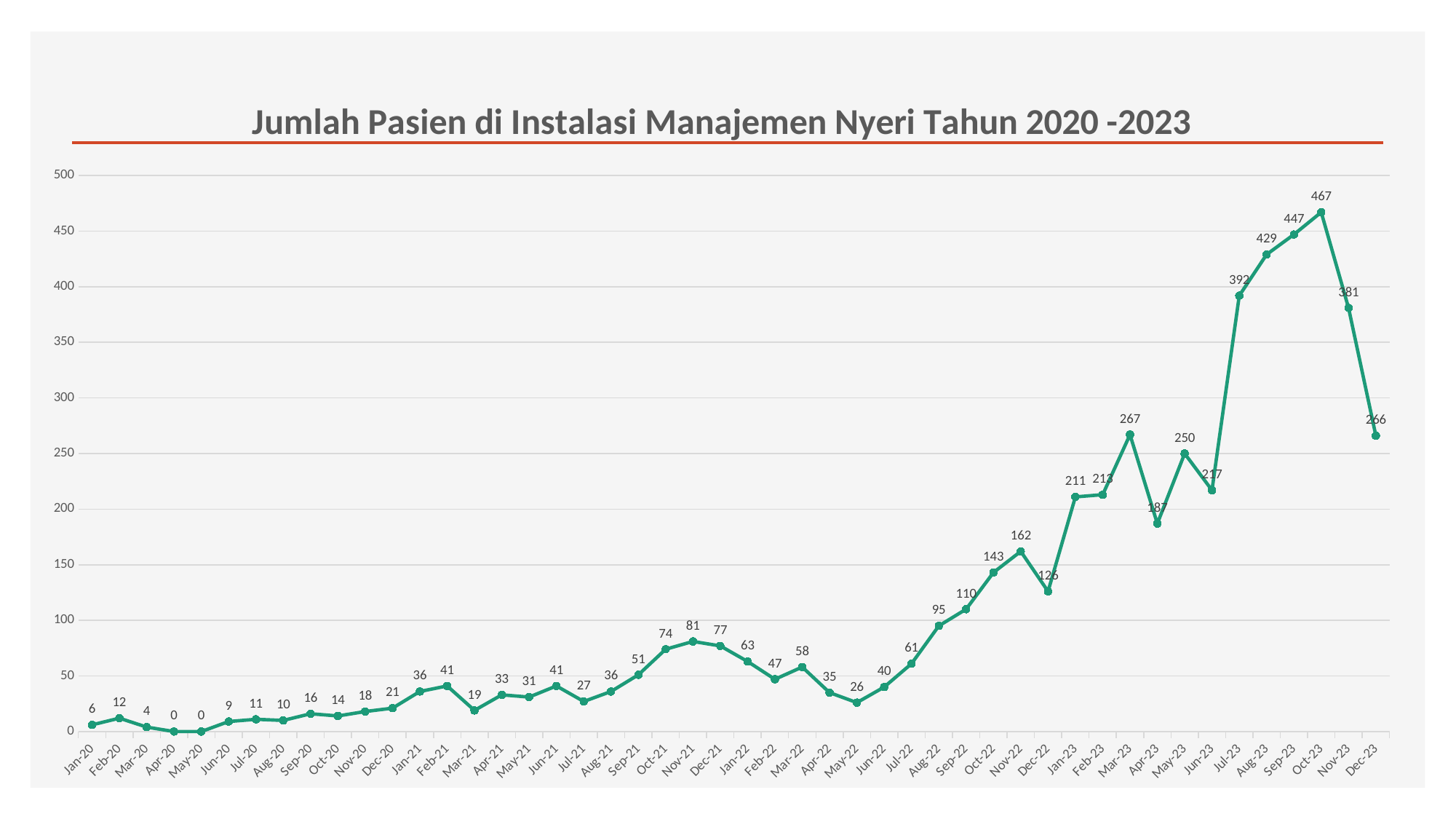

### Chart: Jumlah Pasien di Instalasi Manajemen Nyeri Tahun 2020 -2023

| Category | JUMLAH
TOTAL BPC |
|---|---|
| 43831 | 6.0 |
| 43862 | 12.0 |
| 43891 | 4.0 |
| 43922 | 0.0 |
| 43952 | 0.0 |
| 43983 | 9.0 |
| 44013 | 11.0 |
| 44044 | 10.0 |
| 44075 | 16.0 |
| 44105 | 14.0 |
| 44136 | 18.0 |
| 44166 | 21.0 |
| 44197 | 36.0 |
| 44228 | 41.0 |
| 44256 | 19.0 |
| 44287 | 33.0 |
| 44317 | 31.0 |
| 44348 | 41.0 |
| 44378 | 27.0 |
| 44409 | 36.0 |
| 44440 | 51.0 |
| 44470 | 74.0 |
| 44501 | 81.0 |
| 44531 | 77.0 |
| 44562 | 63.0 |
| 44593 | 47.0 |
| 44621 | 58.0 |
| 44652 | 35.0 |
| 44682 | 26.0 |
| 44713 | 40.0 |
| 44743 | 61.0 |
| 44774 | 95.0 |
| 44805 | 110.0 |
| 44835 | 143.0 |
| 44866 | 162.0 |
| 44896 | 126.0 |
| 44927 | 211.0 |
| 44958 | 213.0 |
| 44986 | 267.0 |
| 45017 | 187.0 |
| 45047 | 250.0 |
| 45078 | 217.0 |
| 45108 | 392.0 |
| 45139 | 429.0 |
| 45170 | 447.0 |
| 45200 | 467.0 |
| 45231 | 381.0 |
| 45261 | 266.0 |